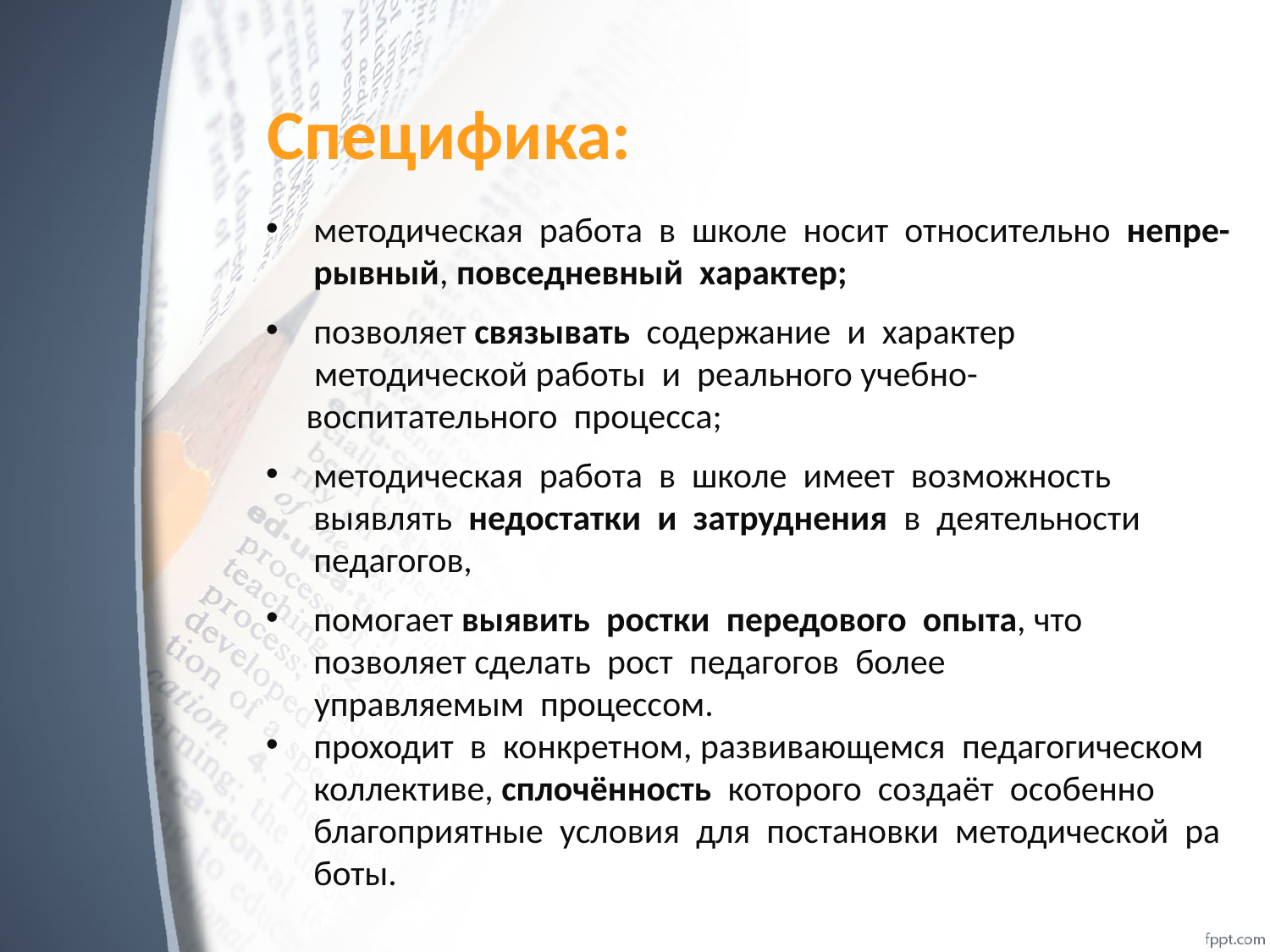

# Специфика:
методическая  работа  в  школе  носит  относительно  непре-рывный, повседнев­ный  характер;

позволяет связывать  содержание  и  характер
      методической работы  и  реального учебно-
     воспитательного  процесса;

методическая  работа  в  школе  имеет  возможность               выявлять  недостатки  и  затруднения  в  деятельности педагогов,

помогает выявить  ростки  передового  опыта, что  позволяет сделать  рост  педагогов  более
      управляемым  процессом.
проходит  в  конкретном, развивающемся  педагогическом   коллективе, сплочён­ность  которого  создаёт  особенно  благоприятные  условия  для  постановки  методической  ра­боты.